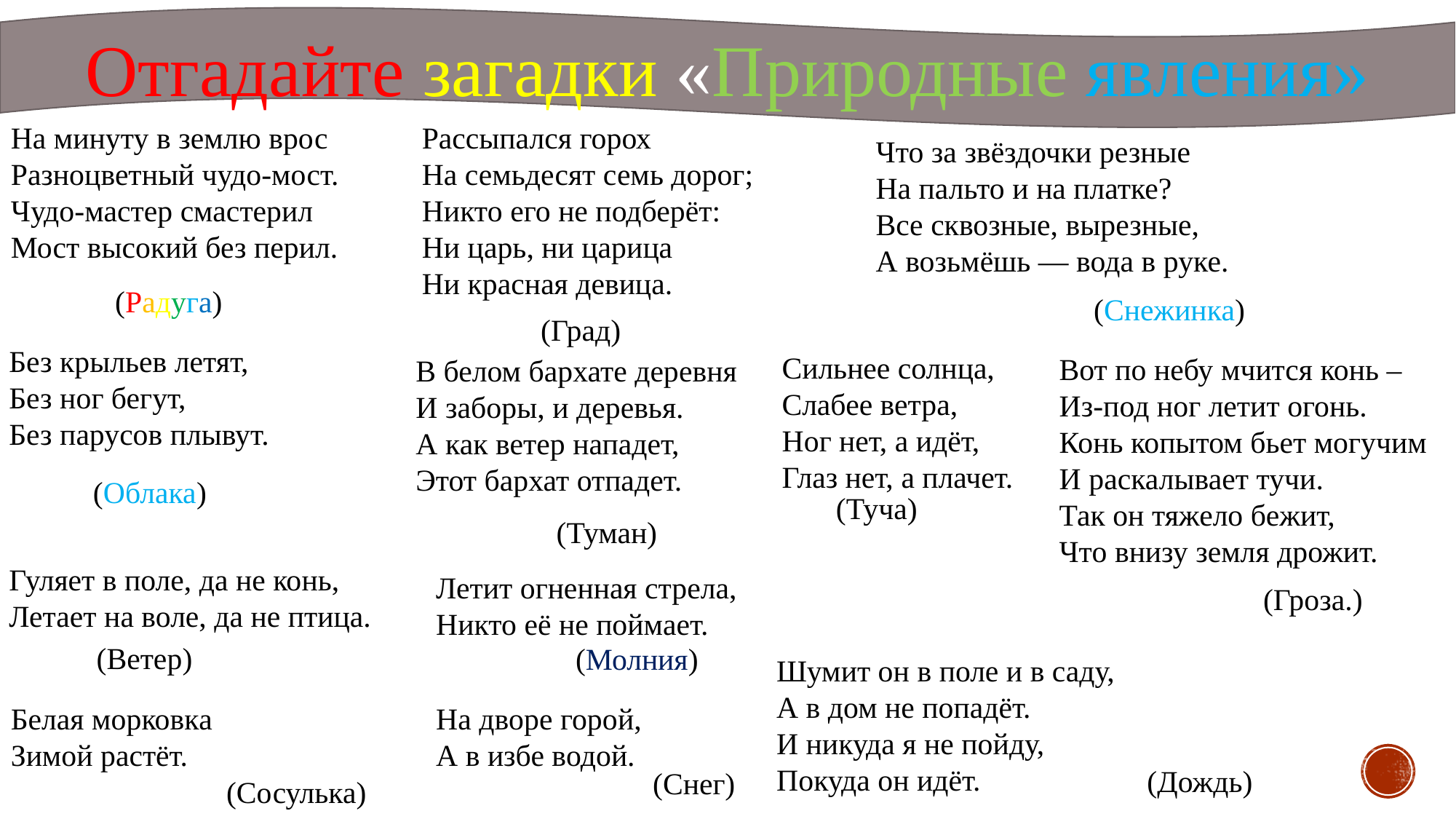

Отгадайте загадки «Природные явления»
На минуту в землю врос
Разноцветный чудо-мост.
Чудо-мастер смастерил
Мост высокий без перил.
Рассыпался горох
На семьдесят семь дорог;
Никто его не подберёт:
Ни царь, ни царица
Ни красная девица.
Что за звёздочки резные
На пальто и на платке?
Все сквозные, вырезные,
А возьмёшь — вода в руке.
(Радуга)
(Снежинка)
(Град)
Без крыльев летят,
Без ног бегут,
Без парусов плывут.
Сильнее солнца,
Слабее ветра,
Ног нет, а идёт,
Глаз нет, а плачет.
Вот по небу мчится конь –
Из-под ног летит огонь.
Конь копытом бьет могучим
И раскалывает тучи.
Так он тяжело бежит,
Что внизу земля дрожит.
В белом бархате деревня
И заборы, и деревья.
А как ветер нападет,
Этот бархат отпадет.
 (Облака)
(Туча)
(Туман)
Гуляет в поле, да не конь,
Летает на воле, да не птица.
Летит огненная стрела,
Никто её не поймает.
 (Гроза.)
(Ветер)
(Молния)
Шумит он в поле и в саду,
А в дом не попадёт.
И никуда я не пойду,
Покуда он идёт.
Белая морковка
Зимой растёт.
На дворе горой,
А в избе водой.
(Дождь)
(Снег)
(Сосулька)